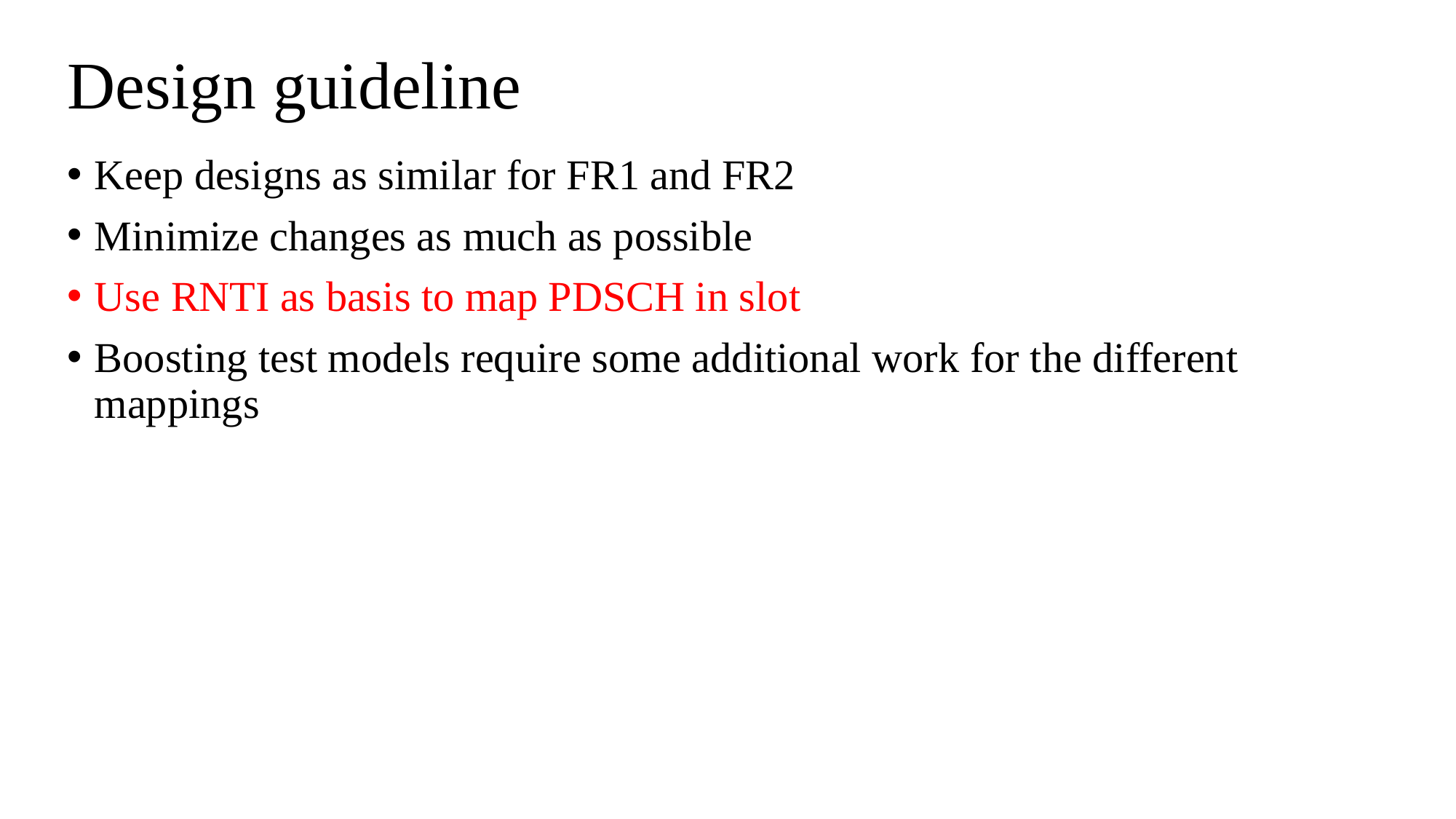

# Design guideline
Keep designs as similar for FR1 and FR2
Minimize changes as much as possible
Use RNTI as basis to map PDSCH in slot
Boosting test models require some additional work for the different mappings